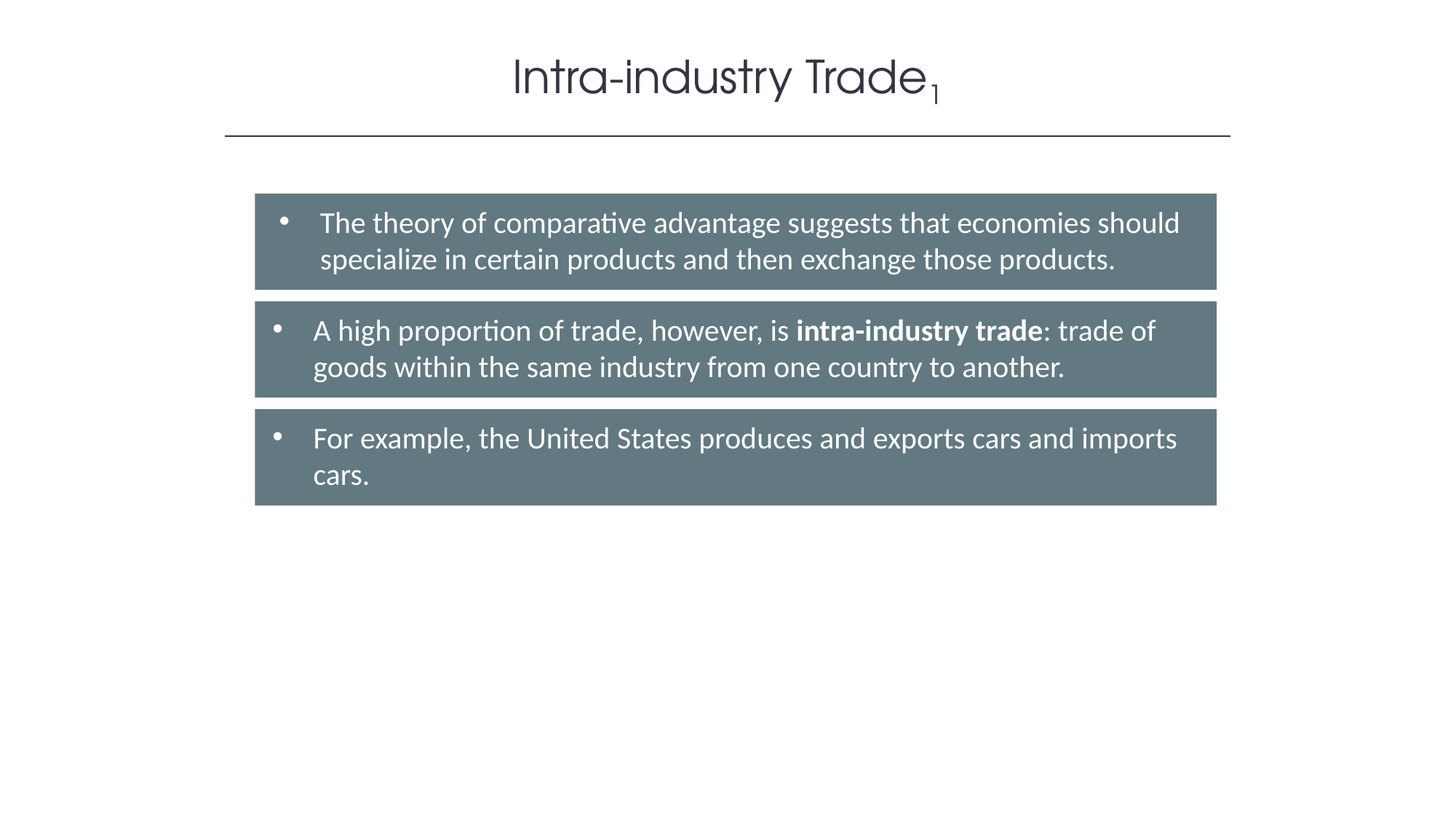

Intra-industry Trade1

The theory of comparative advantage suggests that economies should specialize in certain products and then exchange those products.

A high proportion of trade, however, is intra-industry trade: trade of goods within the same industry from one country to another.

For example, the United States produces and exports cars and imports cars.